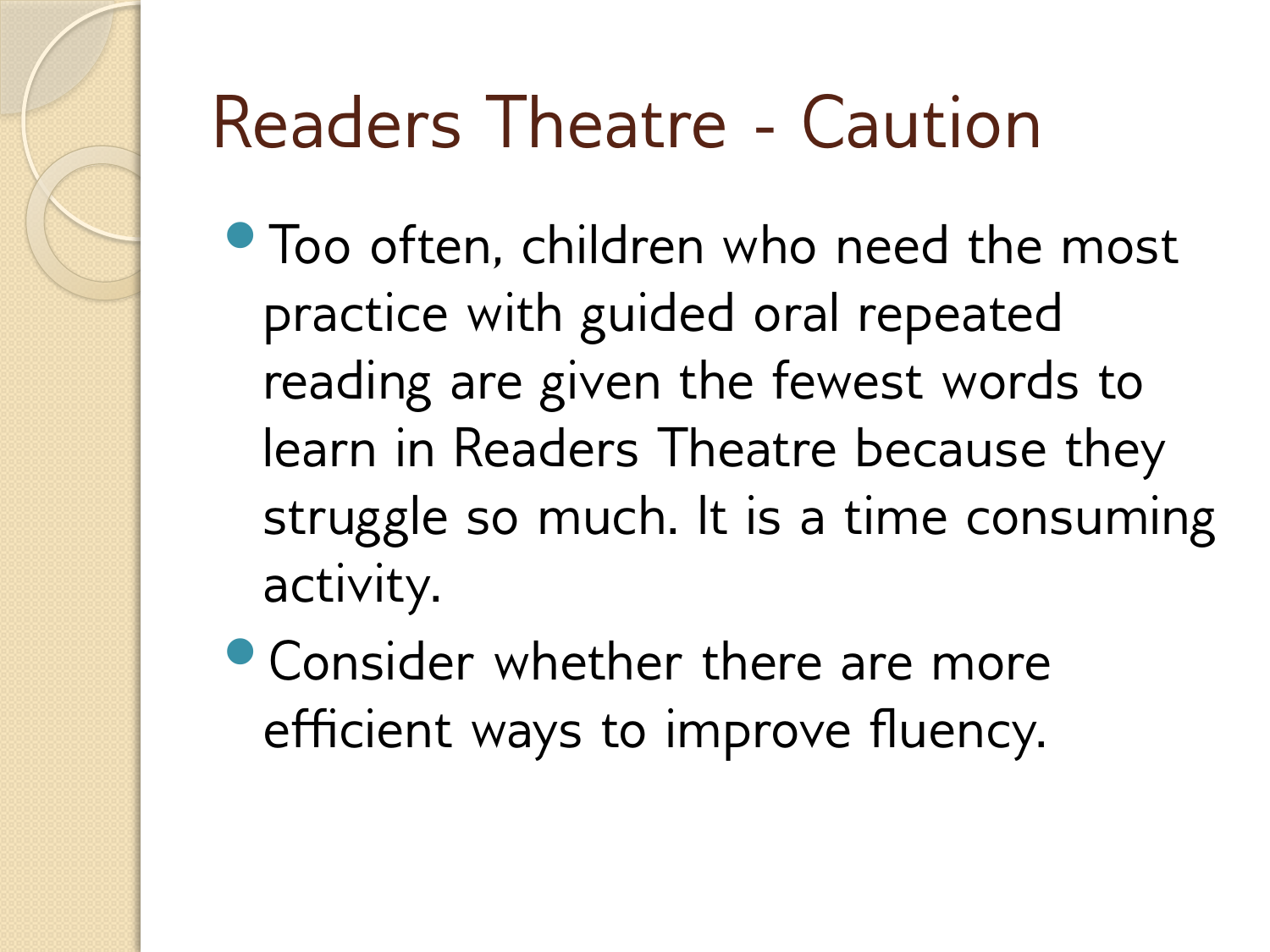

# Readers Theatre - Caution
Too often, children who need the most practice with guided oral repeated reading are given the fewest words to learn in Readers Theatre because they struggle so much. It is a time consuming activity.
Consider whether there are more efficient ways to improve fluency.